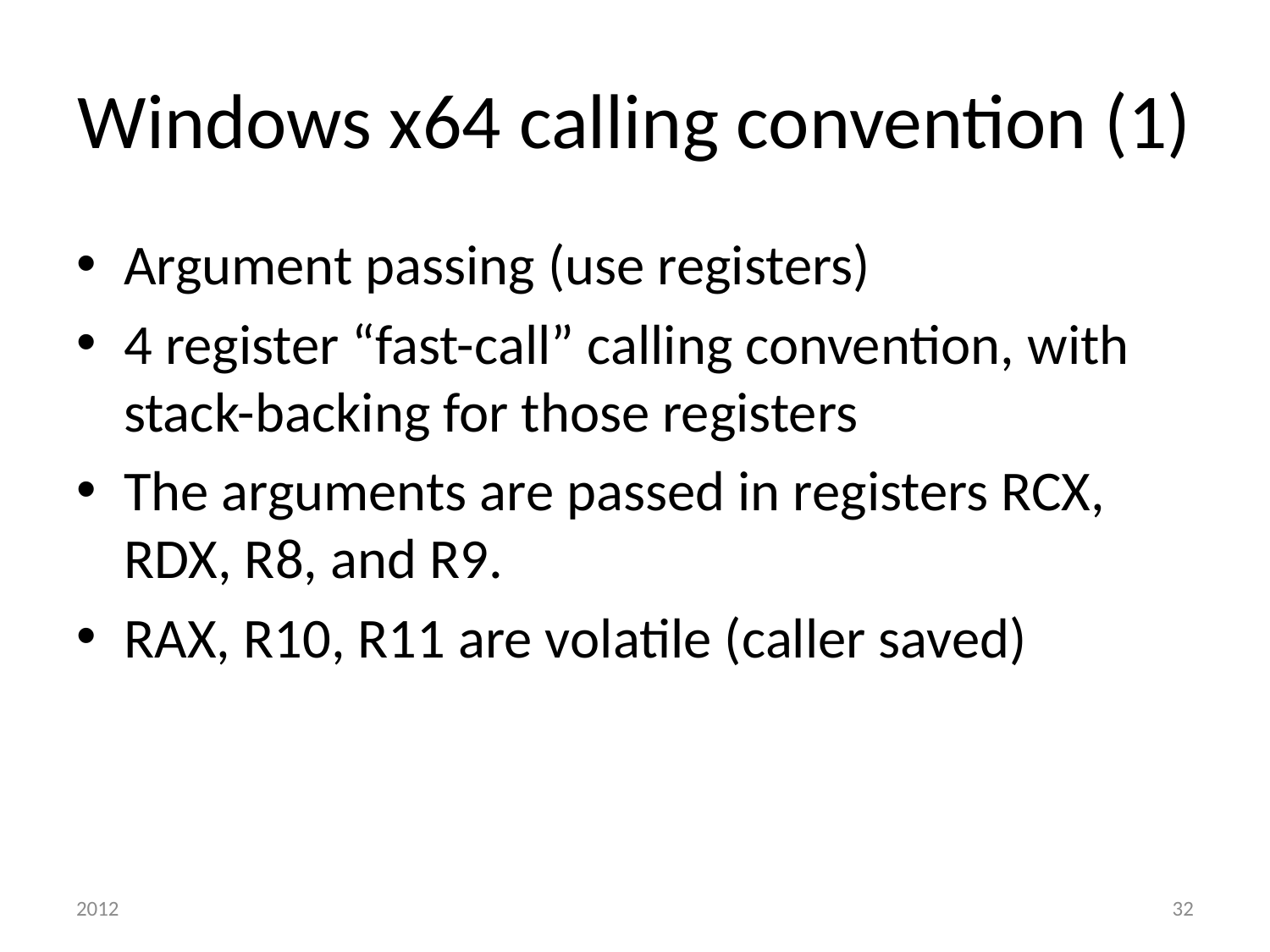

# Windows x64 calling convention (1)
Argument passing (use registers)
4 register “fast-call” calling convention, with stack-backing for those registers
The arguments are passed in registers RCX, RDX, R8, and R9.
RAX, R10, R11 are volatile (caller saved)
2012

32